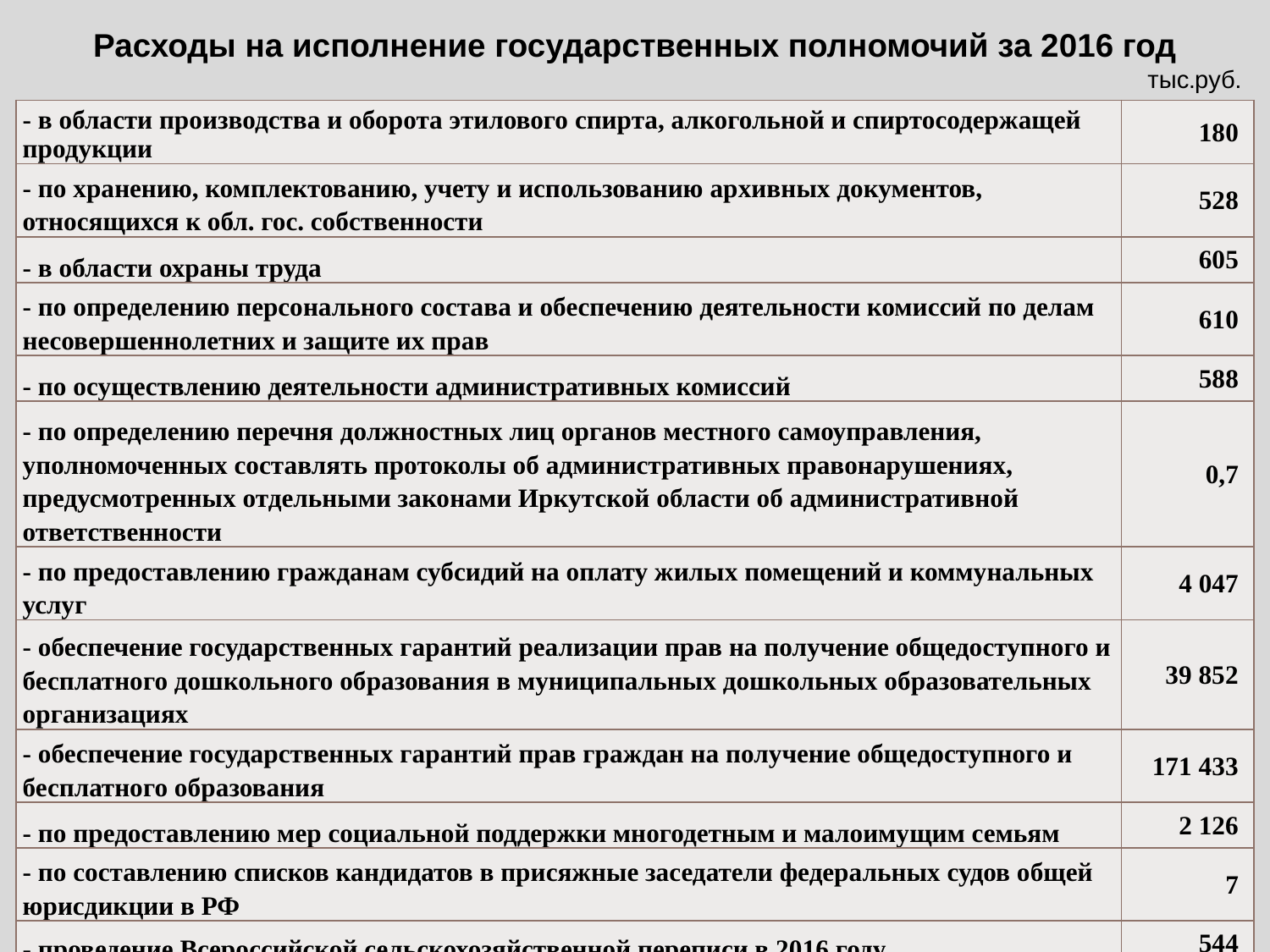

Расходы на исполнение государственных полномочий за 2016 год
тыс.руб.
| - в области производства и оборота этилового спирта, алкогольной и спиртосодержащей продукции | 180 |
| --- | --- |
| - по хранению, комплектованию, учету и использованию архивных документов, относящихся к обл. гос. собственности | 528 |
| - в области охраны труда | 605 |
| - по определению персонального состава и обеспечению деятельности комиссий по делам несовершеннолетних и защите их прав | 610 |
| - по осуществлению деятельности административных комиссий | 588 |
| - по определению перечня должностных лиц органов местного самоуправления, уполномоченных составлять протоколы об административных правонарушениях, предусмотренных отдельными законами Иркутской области об административной ответственности | 0,7 |
| - по предоставлению гражданам субсидий на оплату жилых помещений и коммунальных услуг | 4 047 |
| - обеспечение государственных гарантий реализации прав на получение общедоступного и бесплатного дошкольного образования в муниципальных дошкольных образовательных организациях | 39 852 |
| - обеспечение государственных гарантий прав граждан на получение общедоступного и бесплатного образования | 171 433 |
| - по предоставлению мер социальной поддержки многодетным и малоимущим семьям | 2 126 |
| - по составлению списков кандидатов в присяжные заседатели федеральных судов общей юрисдикции в РФ | 7 |
| - проведение Всероссийской сельскохозяйственной переписи в 2016 году | 544 |
17
16.05.2017